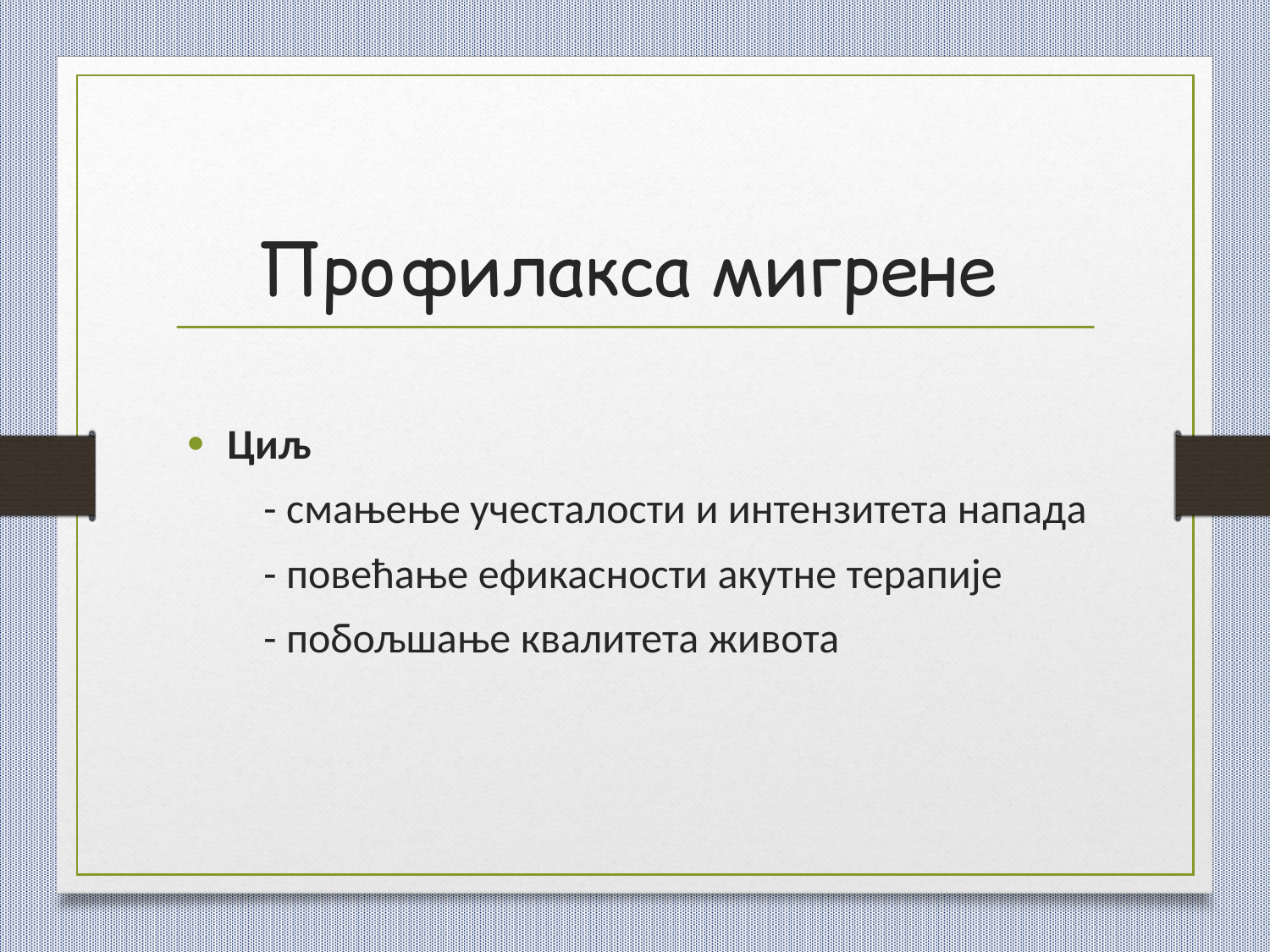

# Профилакса мигрене
Циљ
        - смањење учесталости и интензитета напада
        - повећање ефикасности акутне терапије
        - побољшање квалитета живота